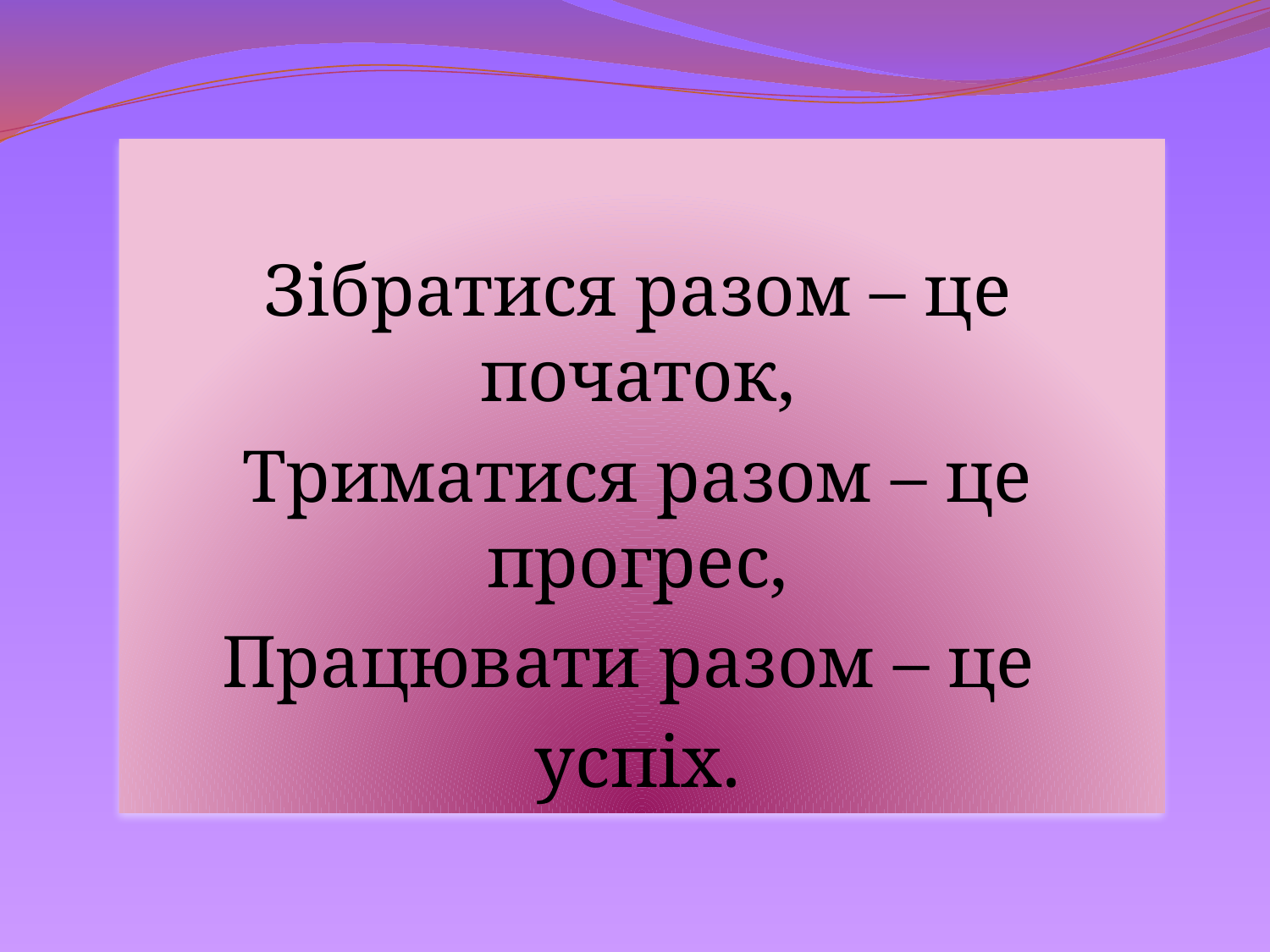

Зібратися разом – це початок,
Триматися разом – це прогрес,
Працювати разом – це
успіх.